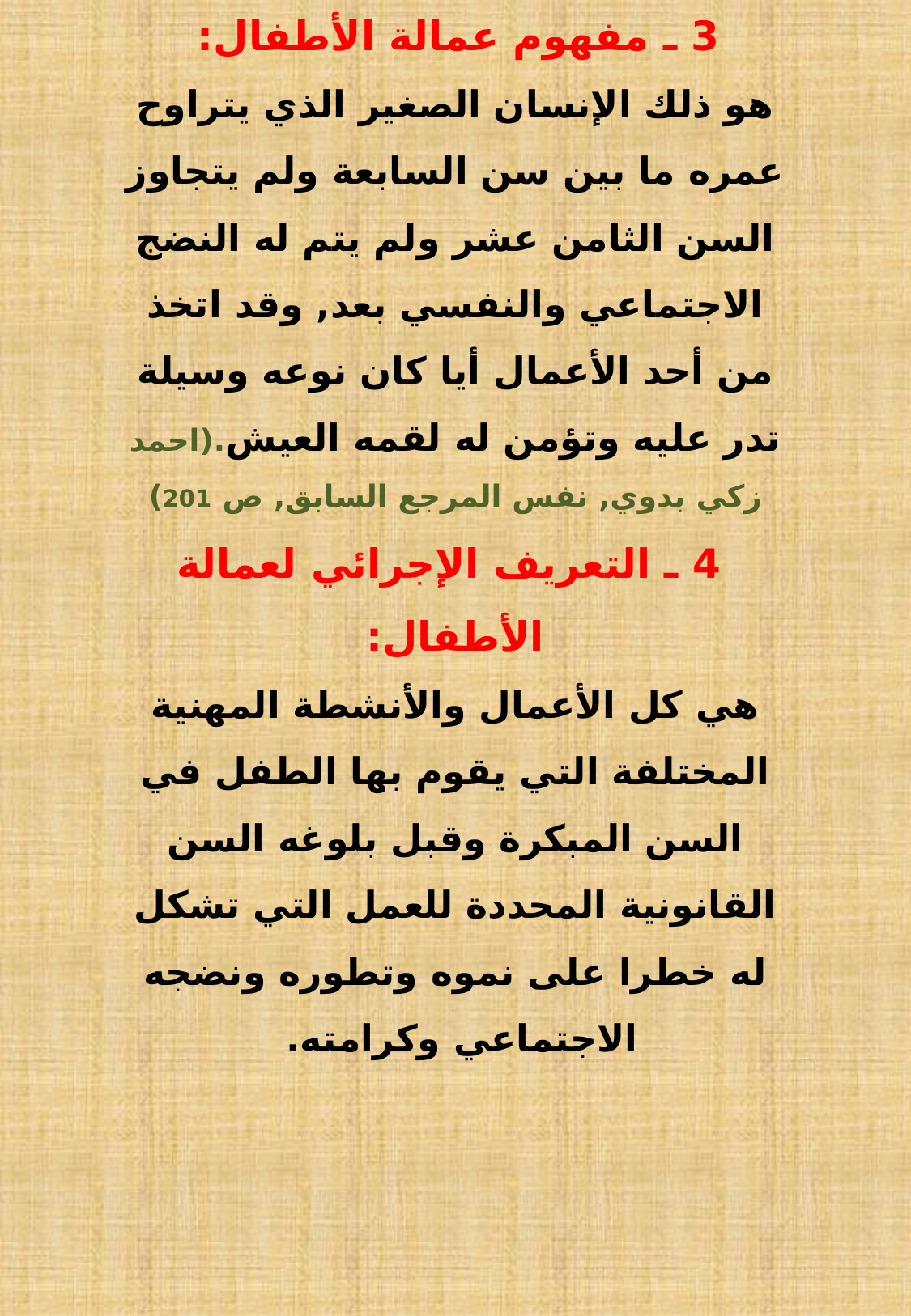

3 ـ مفهوم عمالة الأطفال:
هو ذلك الإنسان الصغير الذي يتراوح عمره ما بين سن السابعة ولم يتجاوز السن الثامن عشر ولم يتم له النضج الاجتماعي والنفسي بعد, وقد اتخذ من أحد الأعمال أيا كان نوعه وسيلة تدر عليه وتؤمن له لقمه العيش.(احمد زكي بدوي, نفس المرجع السابق, ص 201)
 4 ـ التعريف الإجرائي لعمالة الأطفال:
هي كل الأعمال والأنشطة المهنية المختلفة التي يقوم بها الطفل في السن المبكرة وقبل بلوغه السن القانونية المحددة للعمل التي تشكل له خطرا على نموه وتطوره ونضجه الاجتماعي وكرامته.